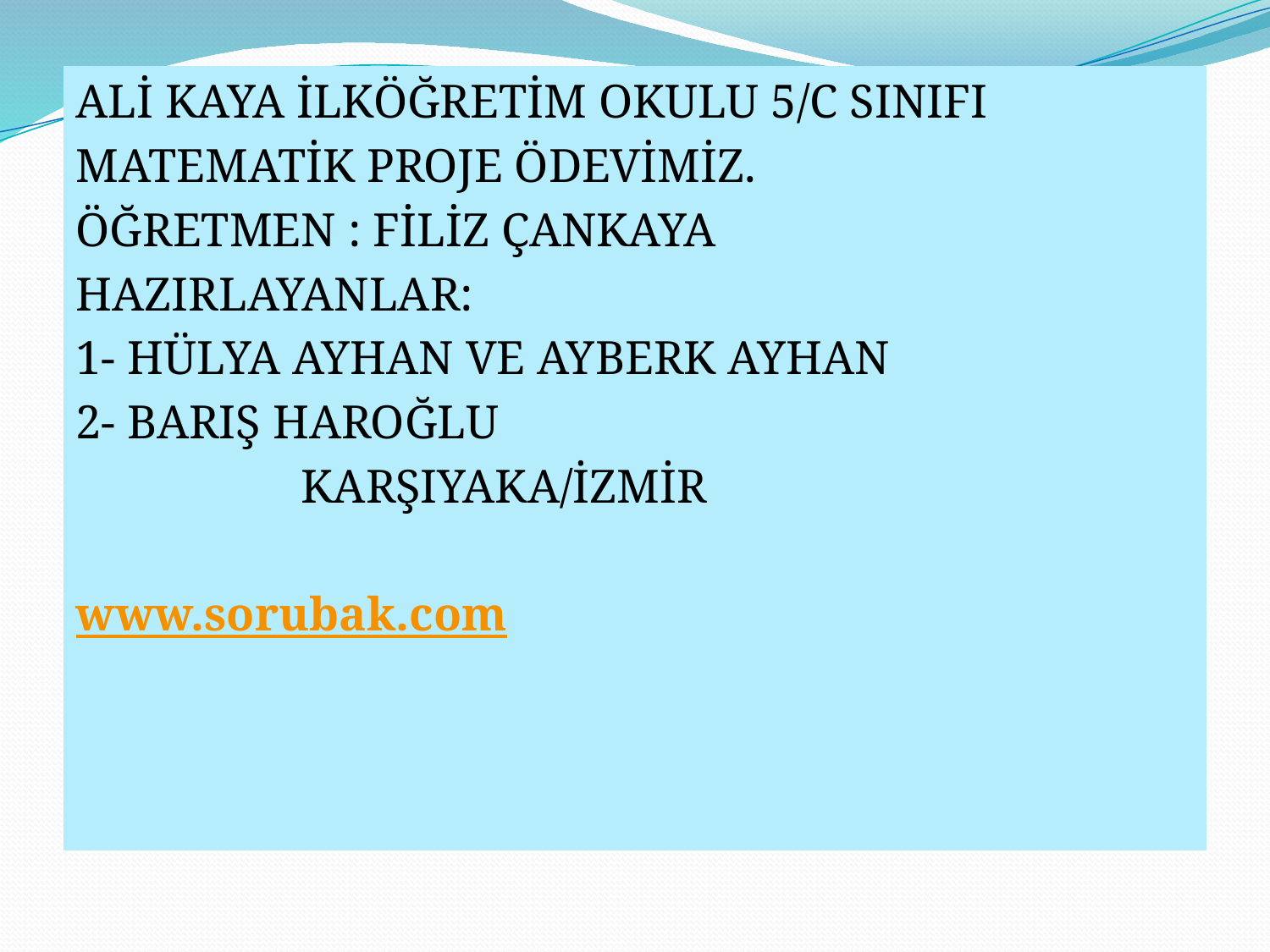

ALİ KAYA İLKÖĞRETİM OKULU 5/C SINIFI
MATEMATİK PROJE ÖDEVİMİZ.
ÖĞRETMEN : FİLİZ ÇANKAYA
HAZIRLAYANLAR:
1- HÜLYA AYHAN VE AYBERK AYHAN
2- BARIŞ HAROĞLU
                   KARŞIYAKA/İZMİR

www.sorubak.com